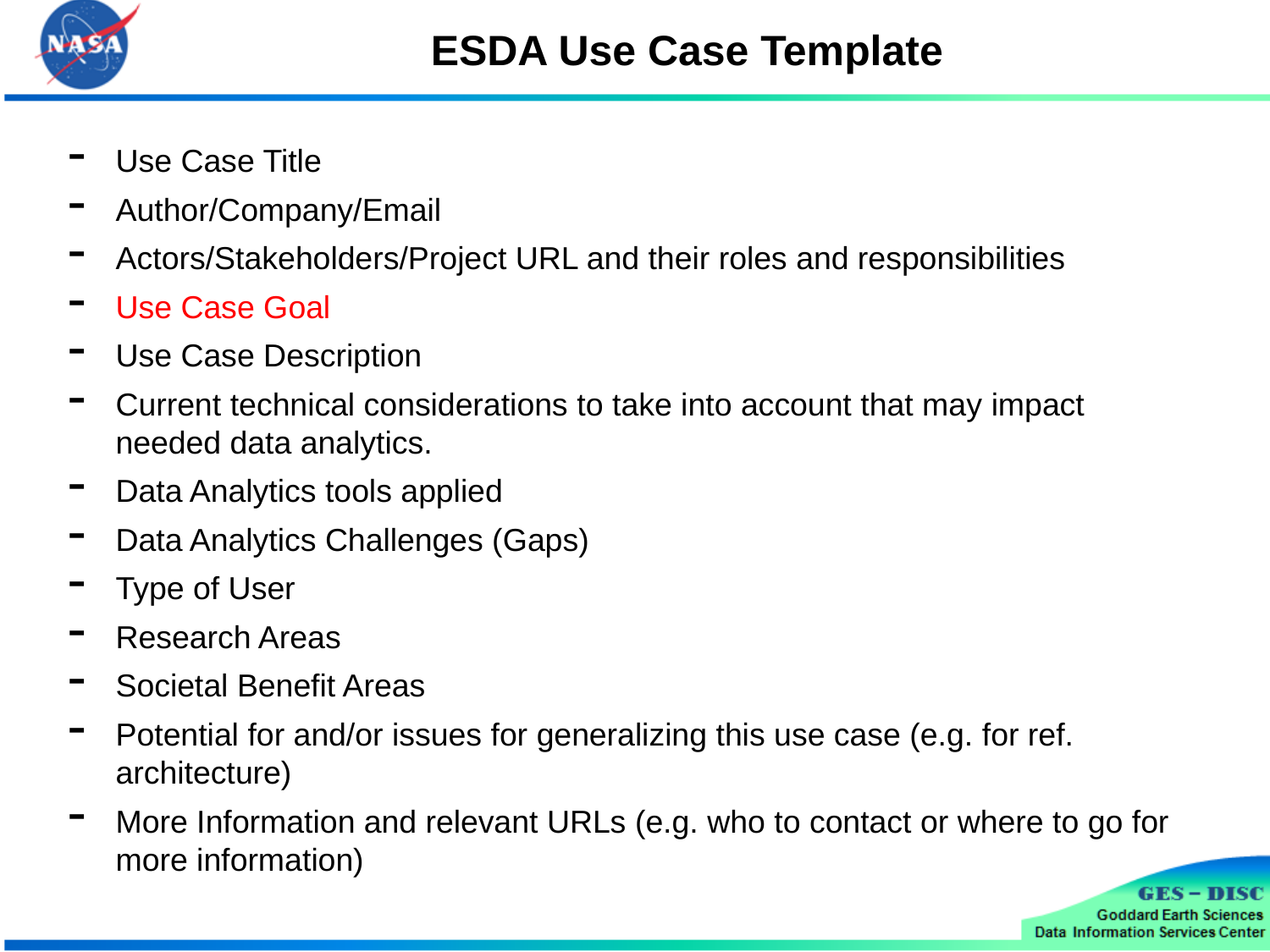

# ESDA Use Case Template
Use Case Title
Author/Company/Email
Actors/Stakeholders/Project URL and their roles and responsibilities
Use Case Goal
Use Case Description
Current technical considerations to take into account that may impact needed data analytics.
Data Analytics tools applied
Data Analytics Challenges (Gaps)
Type of User
Research Areas
Societal Benefit Areas
Potential for and/or issues for generalizing this use case (e.g. for ref. architecture)
More Information and relevant URLs (e.g. who to contact or where to go for more information)